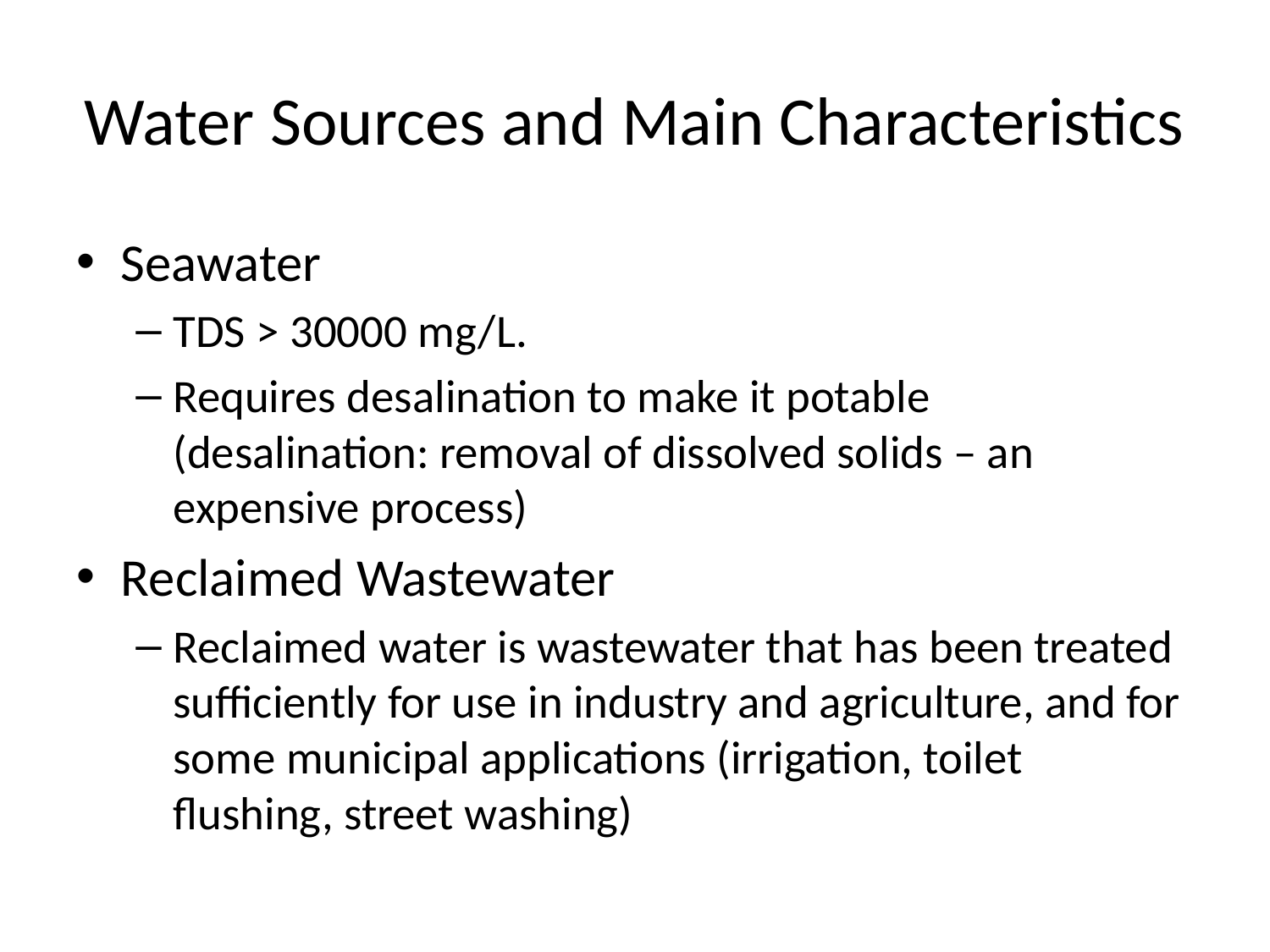

# Water Sources and Main Characteristics
Seawater
TDS > 30000 mg/L.
Requires desalination to make it potable (desalination: removal of dissolved solids – an expensive process)
Reclaimed Wastewater
Reclaimed water is wastewater that has been treated sufficiently for use in industry and agriculture, and for some municipal applications (irrigation, toilet flushing, street washing)